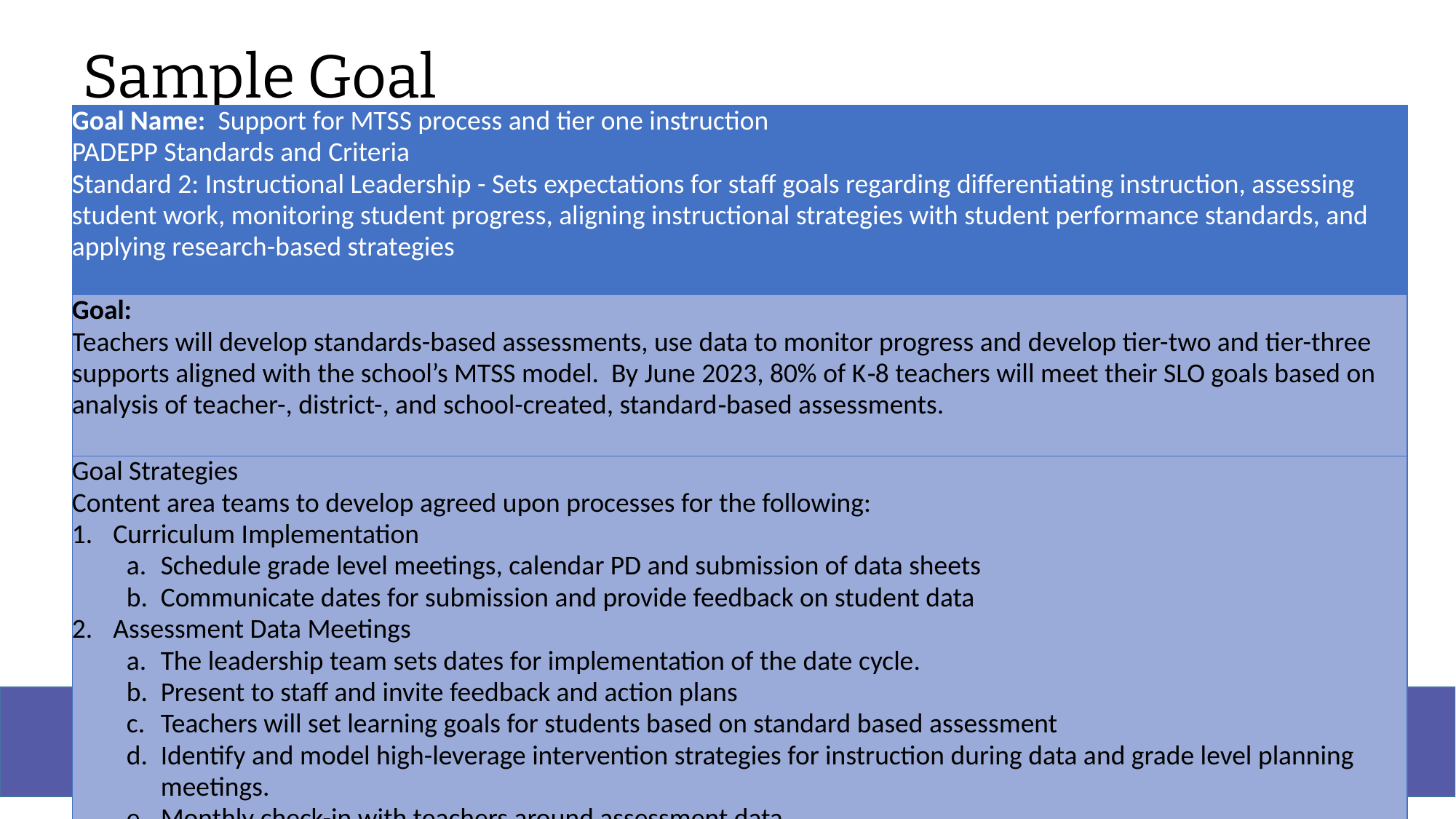

# Sample Goal
| Goal Name:  Support for MTSS process and tier one instruction PADEPP Standards and Criteria   Standard 2: Instructional Leadership - Sets expectations for staff goals regarding differentiating instruction, assessing student work, monitoring student progress, aligning instructional strategies with student performance standards, and applying research-based strategies |
| --- |
| Goal:   Teachers will develop standards-based assessments, use data to monitor progress and develop tier-two and tier-three supports aligned with the school’s MTSS model. By June 2023, 80% of K‐8 teachers will meet their SLO goals based on analysis of teacher-, district-, and school-created, standard‐based assessments. |
| Goal Strategies    Content area teams to develop agreed upon processes for the following:  Curriculum Implementation   Schedule grade level meetings, calendar PD and submission of data sheets  Communicate dates for submission and provide feedback on student data  Assessment Data Meetings  The leadership team sets dates for implementation of the date cycle.  Present to staff and invite feedback and action plans  Teachers will set learning goals for students based on standard based assessment  Identify and model high-leverage intervention strategies for instruction during data and grade level planning meetings.  Monthly check-in with teachers around assessment data.  My part in supporting the Principal’s Student Growth Goal Content Data Monthly Meetings   Create monthly and annual calendar  Administrative review of teacher’s ideas for performance tasks for student learning, developing appropriate instructional interventions, ensuring the reassessment of standards. Ensure leadership team analyzes data and sets goals |
| Goal Outcome   As a result of using data to monitor progress and using the Tier II and Tier III interventions we will have improved student outcomes for all students. Utilizing collective leadership to support the process will improve teacher motivation and efficacy (and hopefully retention) because those closest to the work are involved in developing the process. |
| Goal Evidence    Monthly agenda for leadership team data analysis   Following teacher participation in data meetings, teachers will recommend and implement strategies for corrective instruction. Content team agendas  Monthly and annual calendar for data meetings.   During admin meetings (set calendar), lead discussions on teacher created, content specific, action plans |
| Goal Alignment    Reflect on how this goal is related to district strategic plans, school renewal plans, or student growth. Check all that apply   School Improvement   x   Note, this goal aligns with the principal’s student growth goal |